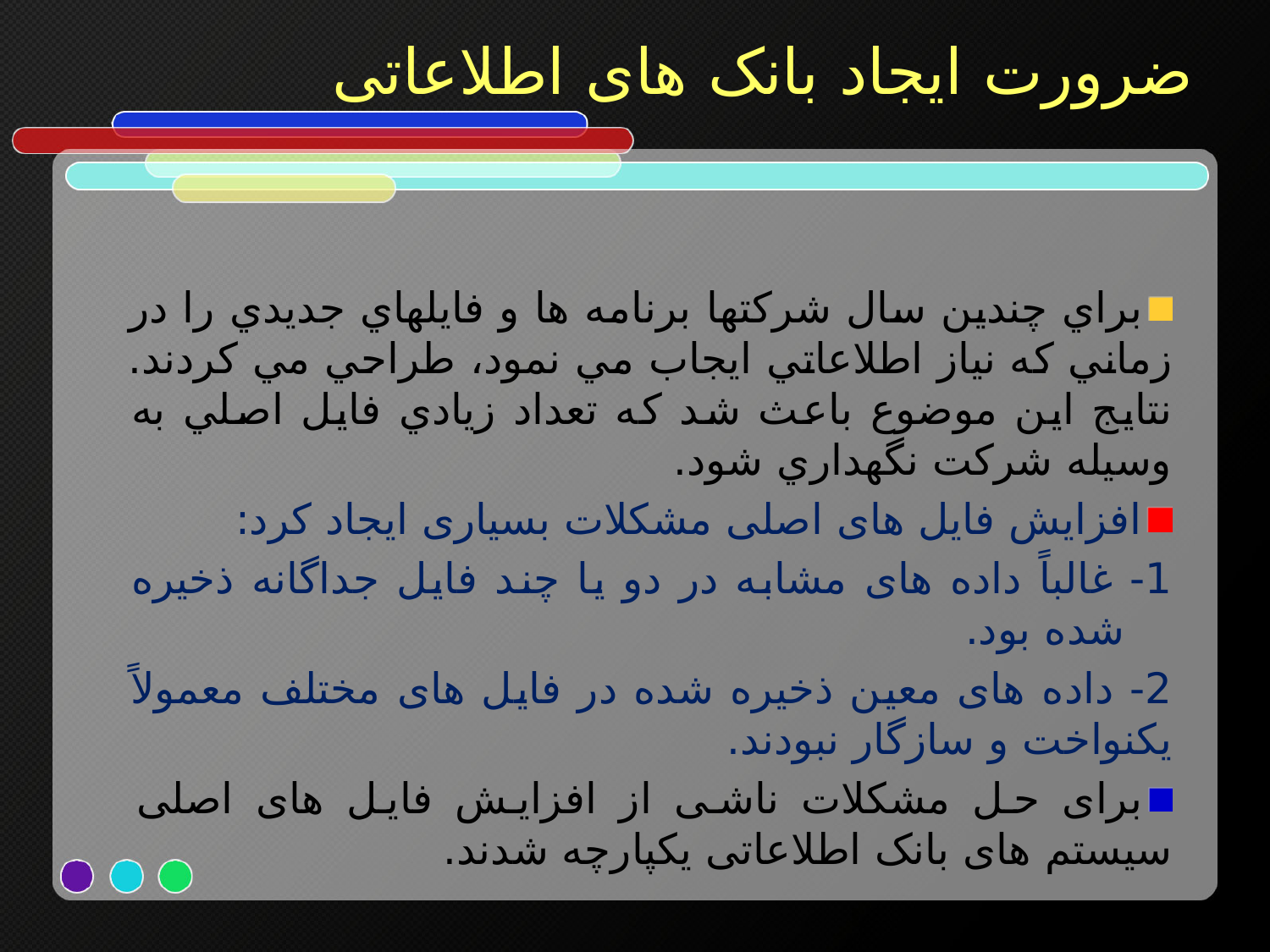

# ضرورت ایجاد بانک های اطلاعاتی
براي چندين سال شرکتها برنامه ها و فايلهاي جديدي را در زماني که نياز اطلاعاتي ايجاب مي نمود، طراحي مي کردند. نتايج اين موضوع باعث شد که تعداد زيادي فايل اصلي به وسيله شرکت نگهداري شود.
افزایش فایل های اصلی مشکلات بسیاری ایجاد کرد:
1- غالباً داده های مشابه در دو یا چند فایل جداگانه ذخیره شده بود.
2- داده های معین ذخیره شده در فایل های مختلف معمولاً یکنواخت و سازگار نبودند.
برای حل مشکلات ناشی از افزایش فایل های اصلی سیستم های بانک اطلاعاتی یکپارچه شدند.